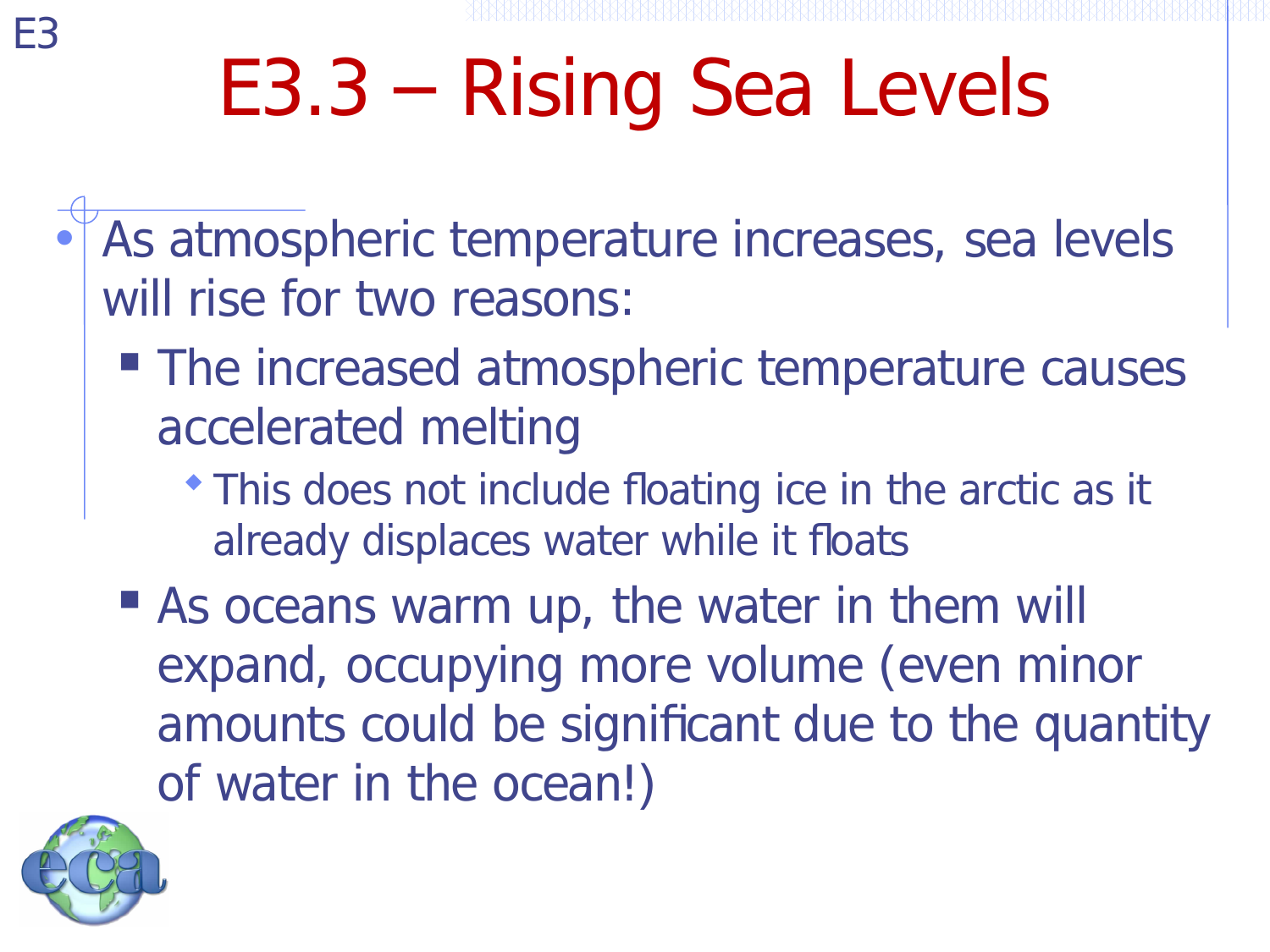

# E3.3 – Rising Sea Levels
As atmospheric temperature increases, sea levels will rise for two reasons:
The increased atmospheric temperature causes accelerated melting
This does not include floating ice in the arctic as it already displaces water while it floats
As oceans warm up, the water in them will expand, occupying more volume (even minor amounts could be significant due to the quantity of water in the ocean!)